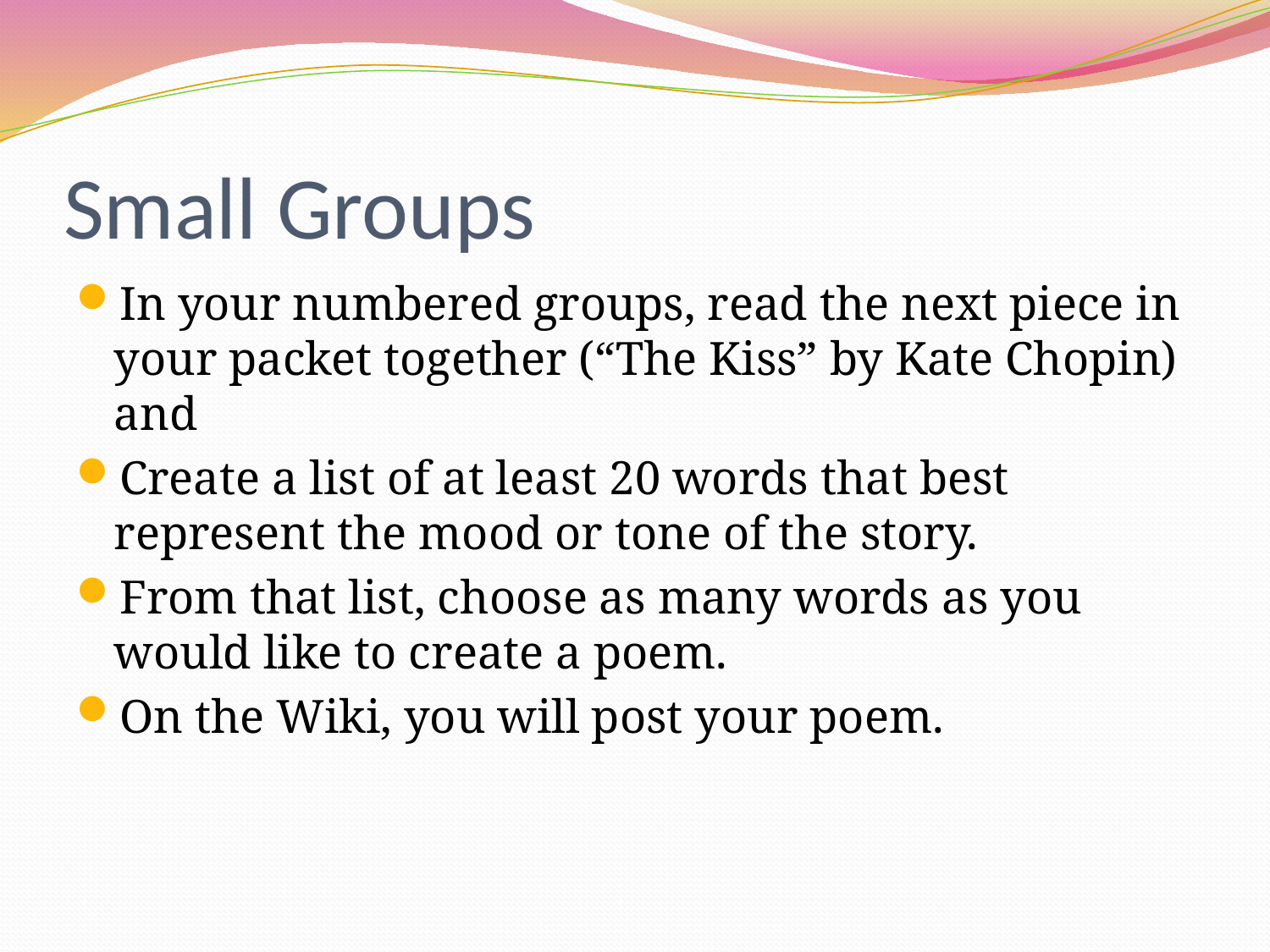

# Small Groups
In your numbered groups, read the next piece in your packet together (“The Kiss” by Kate Chopin) and
Create a list of at least 20 words that best represent the mood or tone of the story.
From that list, choose as many words as you would like to create a poem.
On the Wiki, you will post your poem.